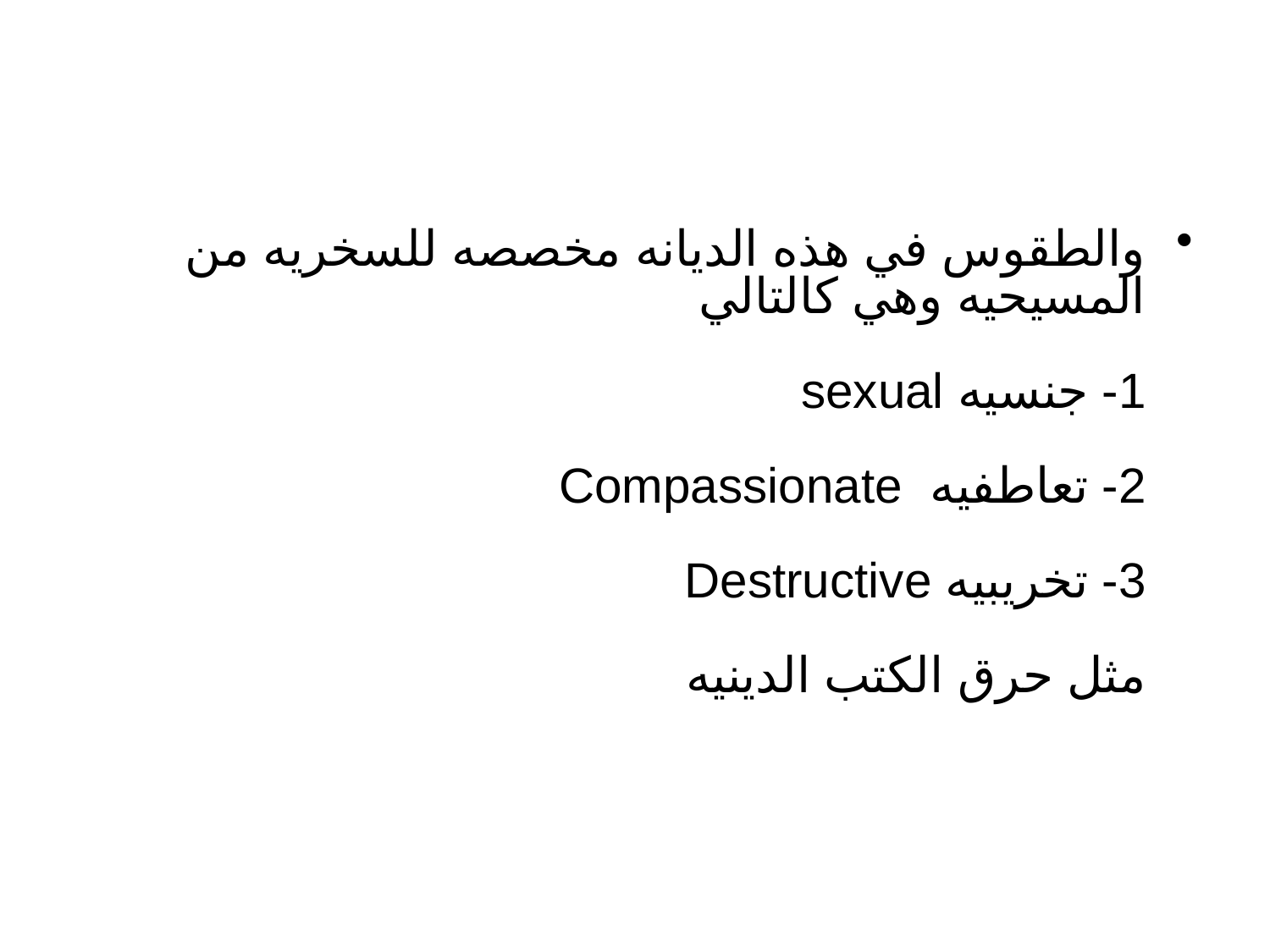

#
والطقوس في هذه الديانه مخصصه للسخريه من المسيحيه وهي كالتالي
1- جنسيه sexual
2- تعاطفيه Compassionate
3- تخريبيه Destructive
مثل حرق الكتب الدينيه